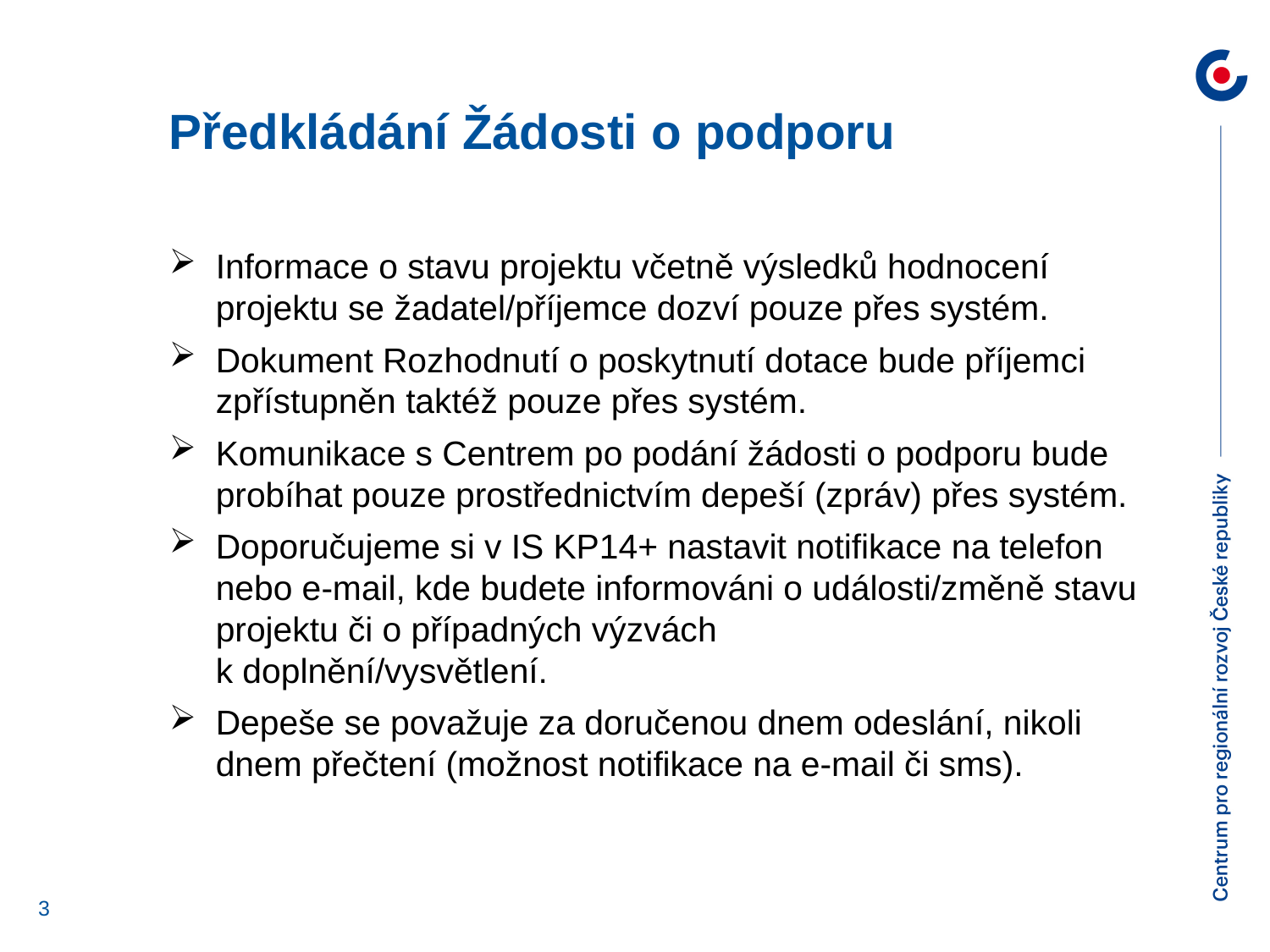

Předkládání Žádosti o podporu
Informace o stavu projektu včetně výsledků hodnocení projektu se žadatel/příjemce dozví pouze přes systém.
Dokument Rozhodnutí o poskytnutí dotace bude příjemci zpřístupněn taktéž pouze přes systém.
Komunikace s Centrem po podání žádosti o podporu bude probíhat pouze prostřednictvím depeší (zpráv) přes systém.
Doporučujeme si v IS KP14+ nastavit notifikace na telefon nebo e-mail, kde budete informováni o události/změně stavu projektu či o případných výzvách
k doplnění/vysvětlení.
Depeše se považuje za doručenou dnem odeslání, nikoli dnem přečtení (možnost notifikace na e-mail či sms).

3